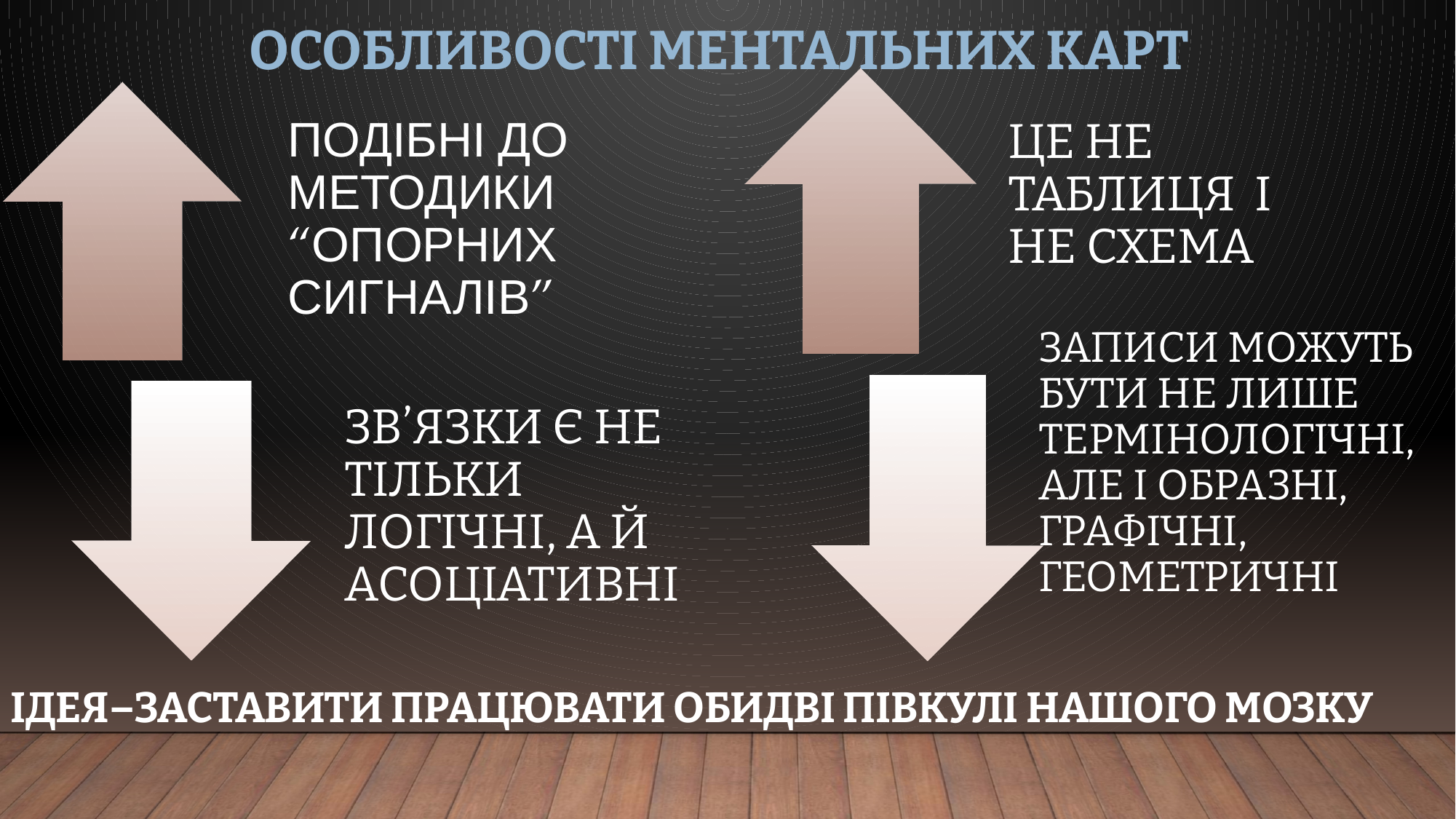

# ОСОБЛИВОСТІ МЕНТАЛЬНИХ КАРТ
ЦЕ НЕ ТАБЛИЦЯ  І НЕ СХЕМА
ЗАПИСИ МОЖУТЬ БУТИ НЕ ЛИШЕ ТЕРМІНОЛОГІЧНІ, АЛЕ І ОБРАЗНІ, ГРАФІЧНІ, ГЕОМЕТРИЧНІ

ПОДІБНІ ДО МЕТОДИКИ “ОПОРНИХ СИГНАЛІВ”

ЗВ’ЯЗКИ Є НЕ ТІЛЬКИ ЛОГІЧНІ, А Й  АСОЦІАТИВНІ
ІДЕЯ–ЗАСТАВИТИ ПРАЦЮВАТИ ОБИДВІ ПІВКУЛІ НАШОГО МОЗКУ